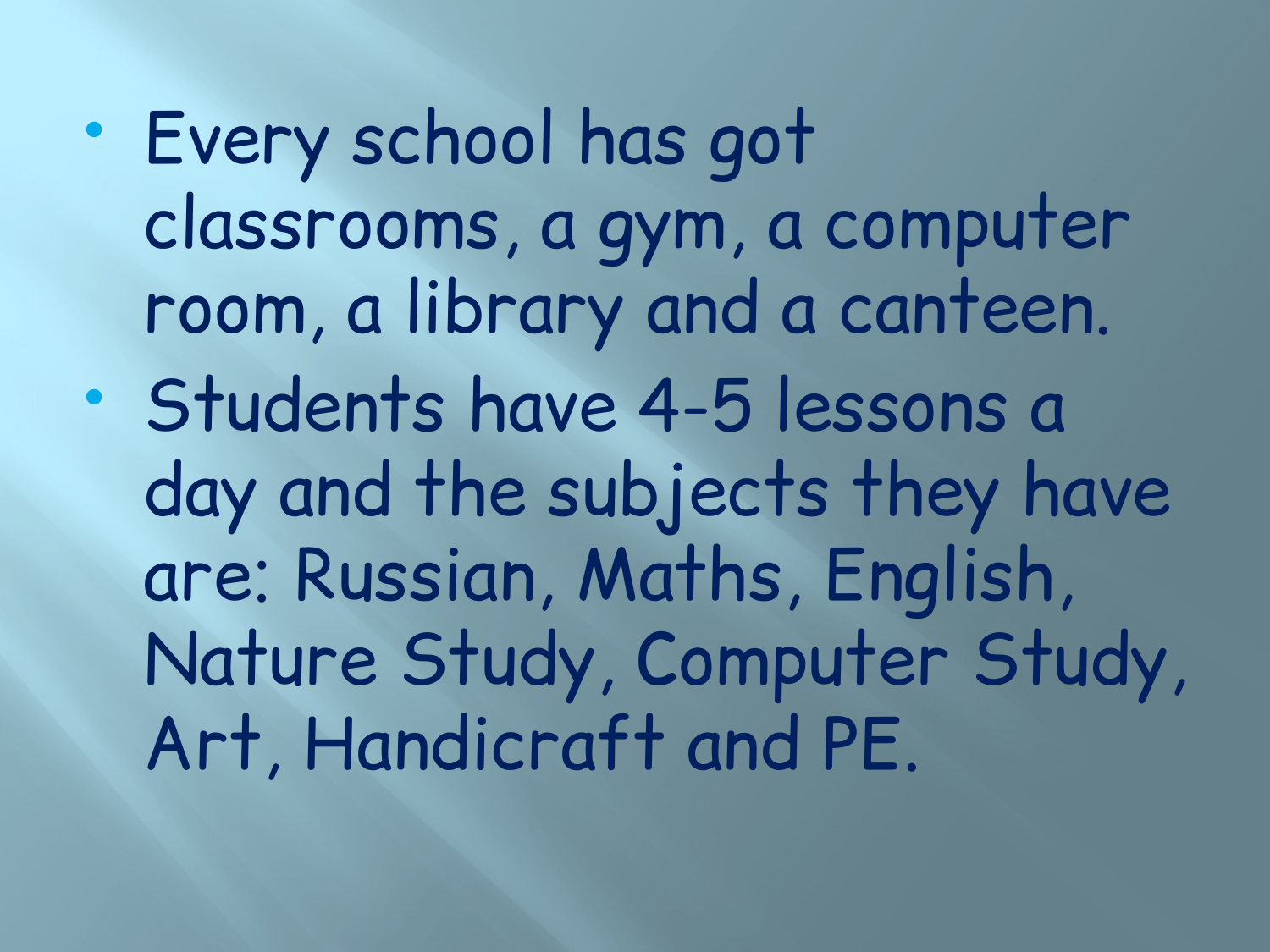

Every school has got classrooms, a gym, a computer room, a library and a canteen.
Students have 4-5 lessons a day and the subjects they have are: Russian, Maths, English, Nature Study, Computer Study, Art, Handicraft and PE.